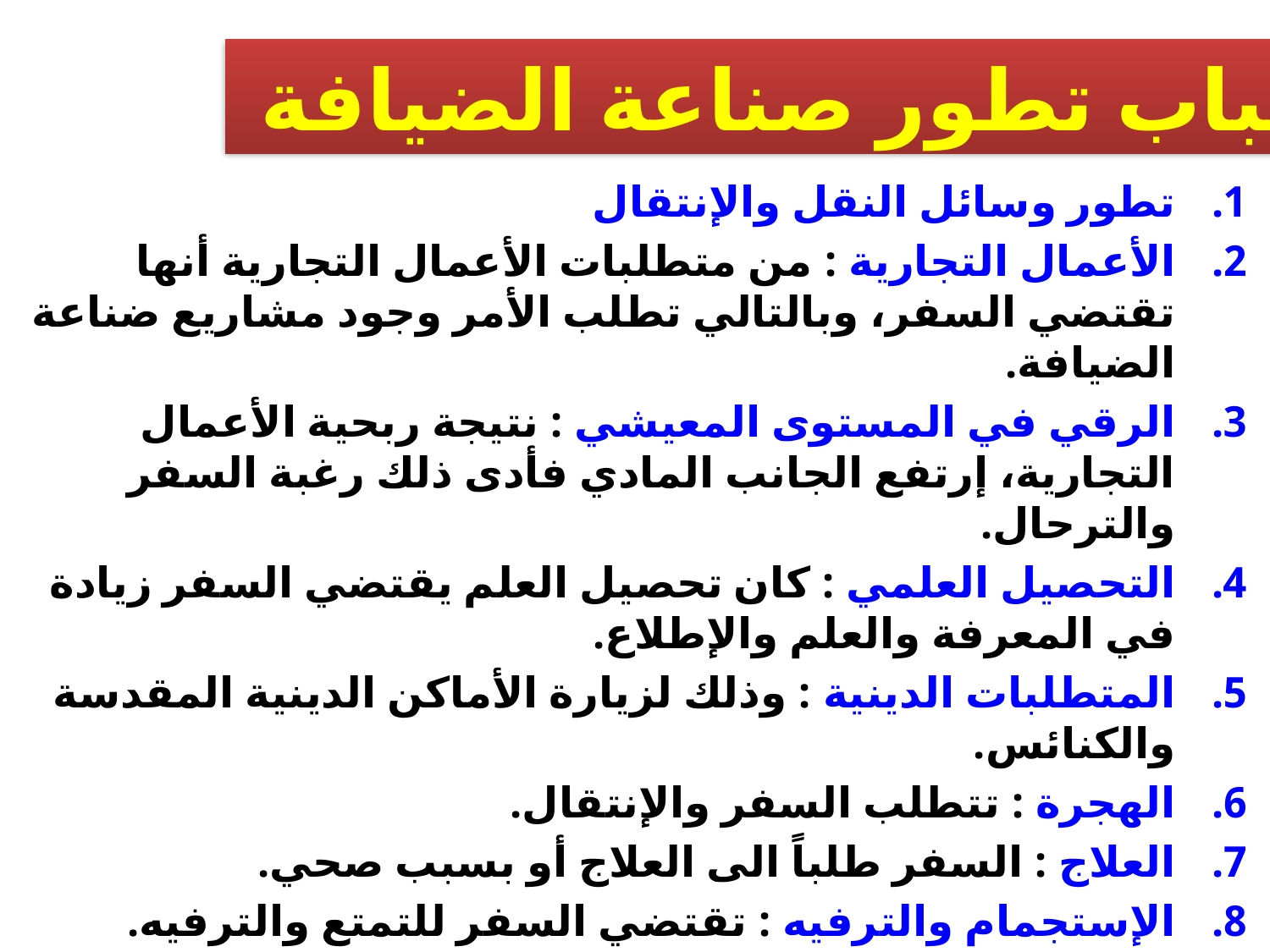

أسباب تطور صناعة الضيافة
تطور وسائل النقل والإنتقال
الأعمال التجارية : من متطلبات الأعمال التجارية أنها تقتضي السفر، وبالتالي تطلب الأمر وجود مشاريع ضناعة الضيافة.
الرقي في المستوى المعيشي : نتيجة ربحية الأعمال التجارية، إرتفع الجانب المادي فأدى ذلك رغبة السفر والترحال.
التحصيل العلمي : كان تحصيل العلم يقتضي السفر زيادة في المعرفة والعلم والإطلاع.
المتطلبات الدينية : وذلك لزيارة الأماكن الدينية المقدسة والكنائس.
الهجرة : تتطلب السفر والإنتقال.
العلاج : السفر طلباً الى العلاج أو بسبب صحي.
الإستجمام والترفيه : تقتضي السفر للتمتع والترفيه.
الصلة الإجتماعية : لزيارة العائلات والأصدقاء.